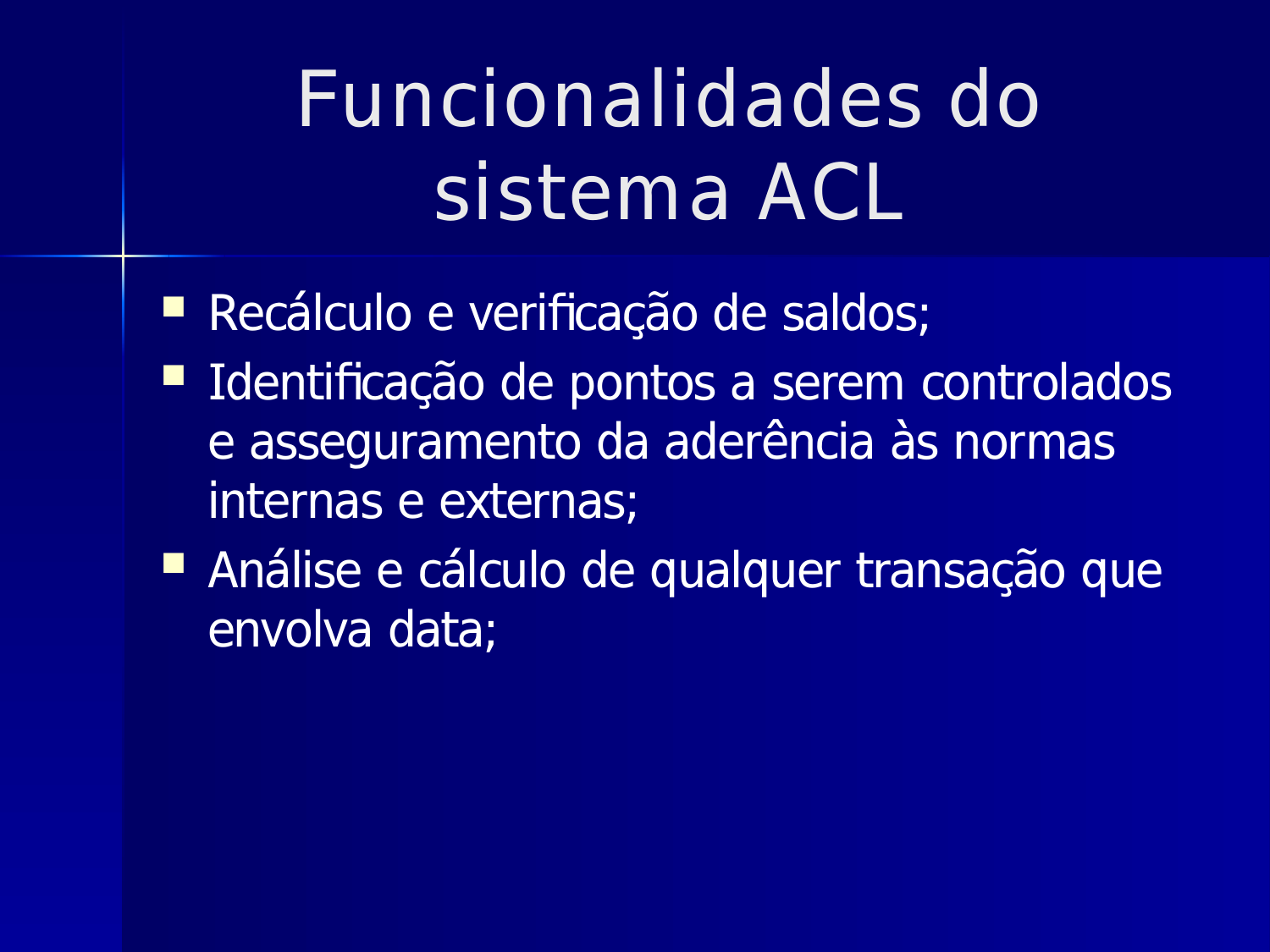

# Funcionalidades do sistema ACL
Recálculo e verificação de saldos;
Identificação de pontos a serem controlados e asseguramento da aderência às normas internas e externas;
Análise e cálculo de qualquer transação que envolva data;